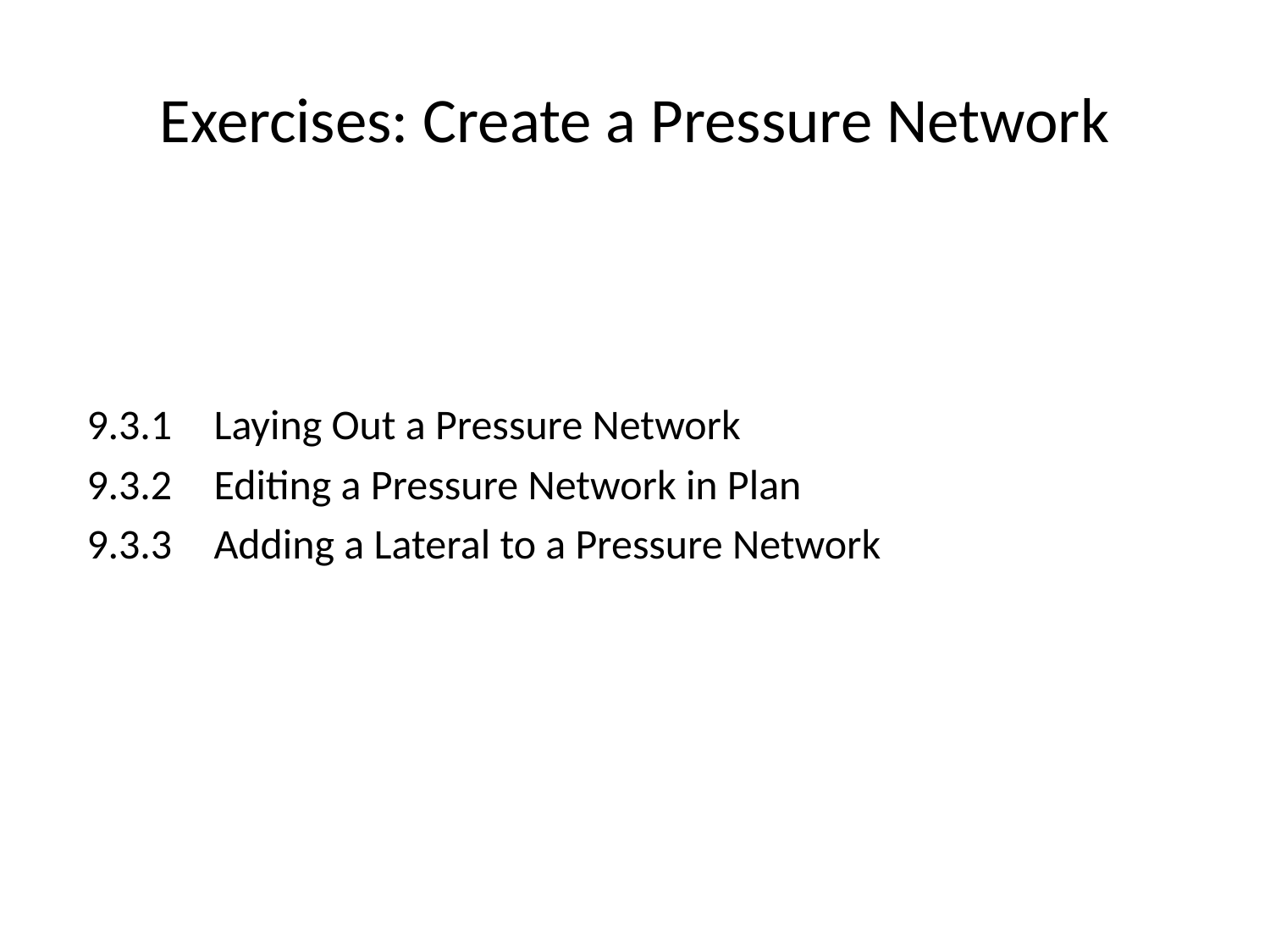

# Exercises: Create a Pressure Network
9.3.1	Laying Out a Pressure Network
9.3.2	Editing a Pressure Network in Plan
9.3.3	Adding a Lateral to a Pressure Network